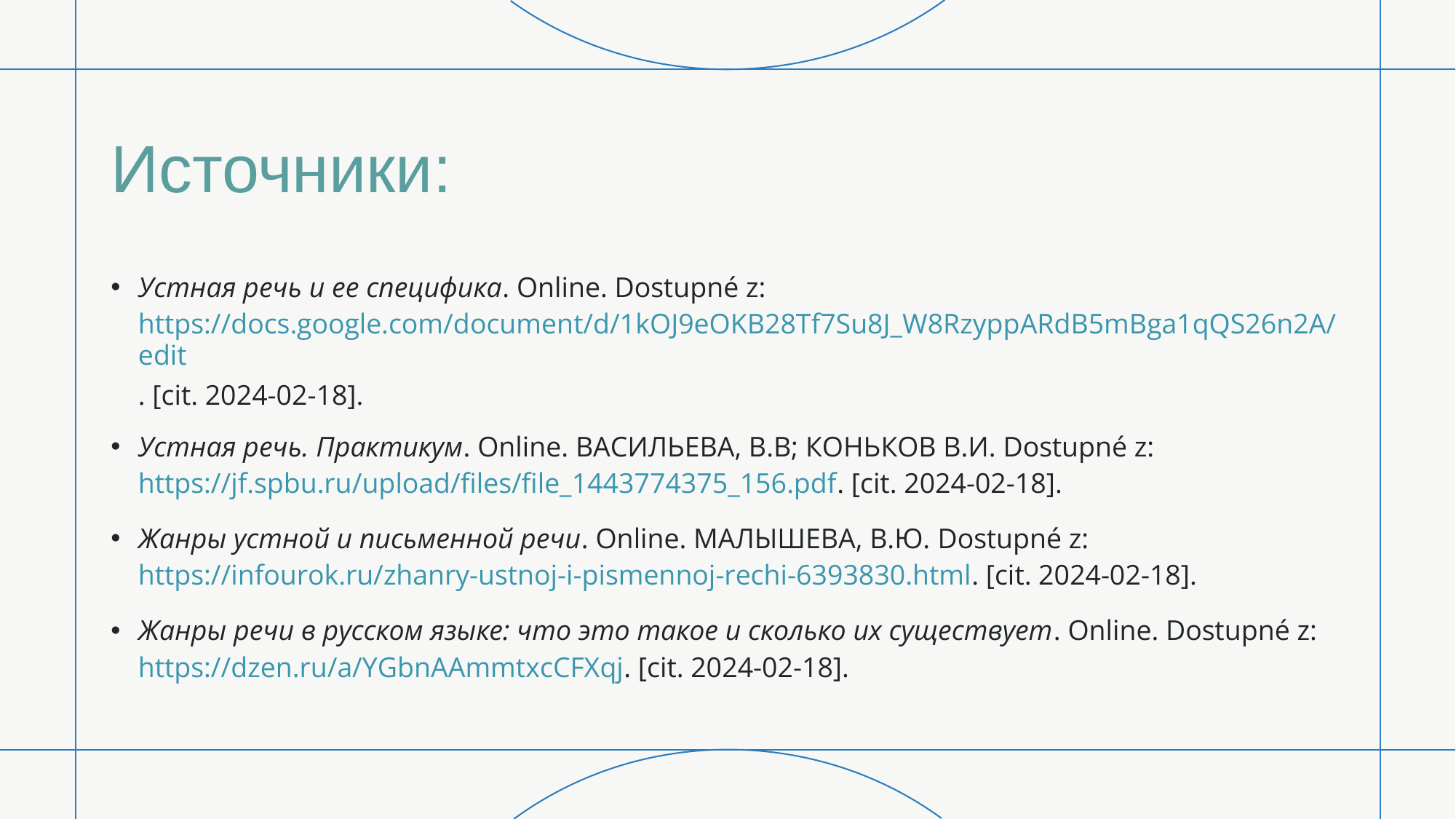

# Источники:
Устная речь и ее специфика. Online. Dostupné z: https://docs.google.com/document/d/1kOJ9eOKB28Tf7Su8J_W8RzyppARdB5mBga1qQS26n2A/edit. [cit. 2024-02-18].
Устная речь. Практикум. Online. ВАСИЛЬЕВА, В.В; КОНЬКОВ В.И. Dostupné z: https://jf.spbu.ru/upload/files/file_1443774375_156.pdf. [cit. 2024-02-18].
Жанры устной и письменной речи. Online. МАЛЫШЕВА, В.Ю. Dostupné z: https://infourok.ru/zhanry-ustnoj-i-pismennoj-rechi-6393830.html. [cit. 2024-02-18].
Жанры речи в русском языке: что это такое и сколько их существует. Online. Dostupné z: https://dzen.ru/a/YGbnAAmmtxcCFXqj. [cit. 2024-02-18].